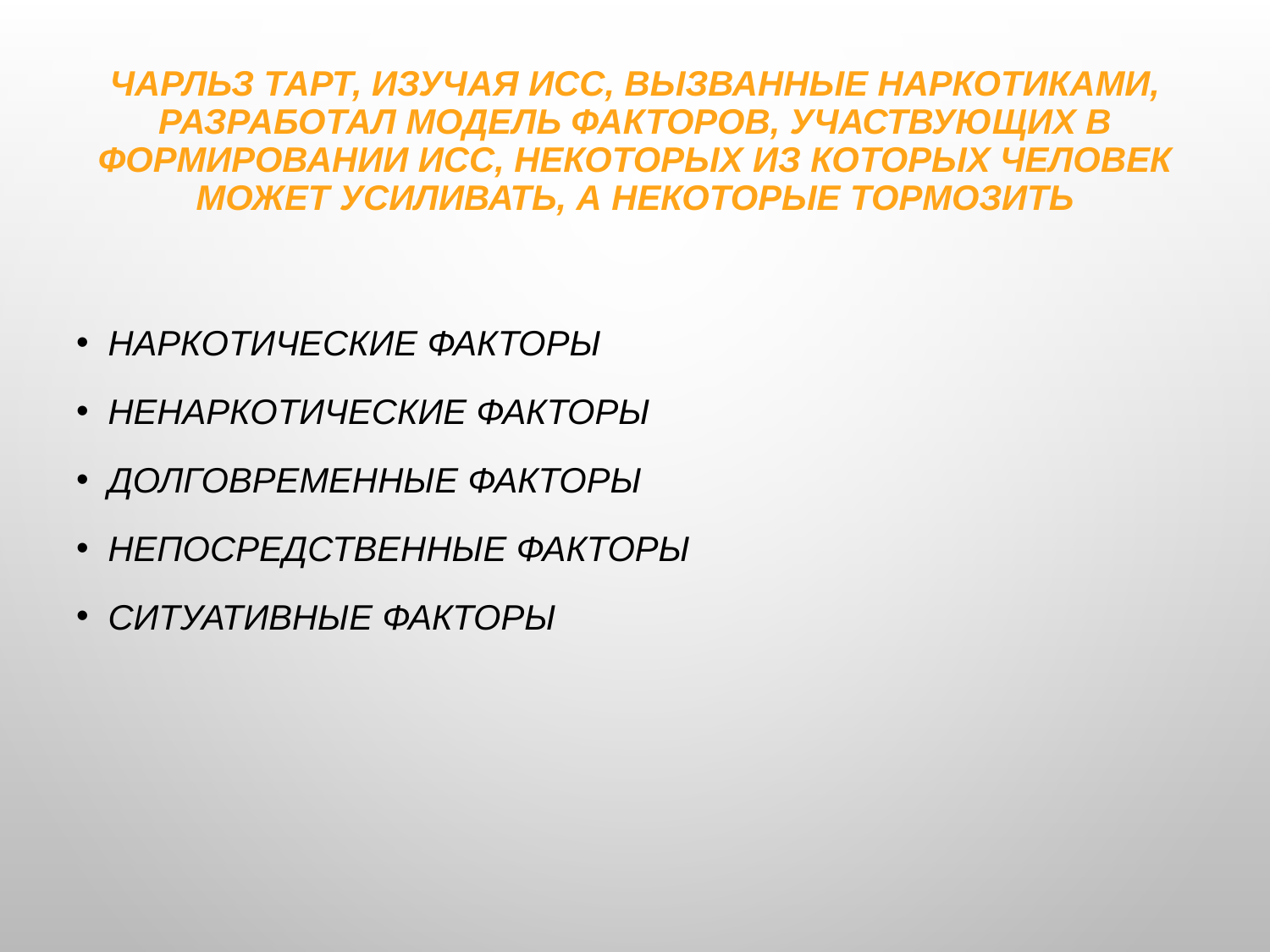

# Чарльз Тарт, изучая ИСС, вызванные наркотиками, разработал модель факторов, участвующих в формировании ИСС, некоторых из которых человек может усиливать, а некоторые тормозить
наркотические факторы
ненаркотические факторы
долговременные факторы
непосредственные факторы
ситуативные факторы